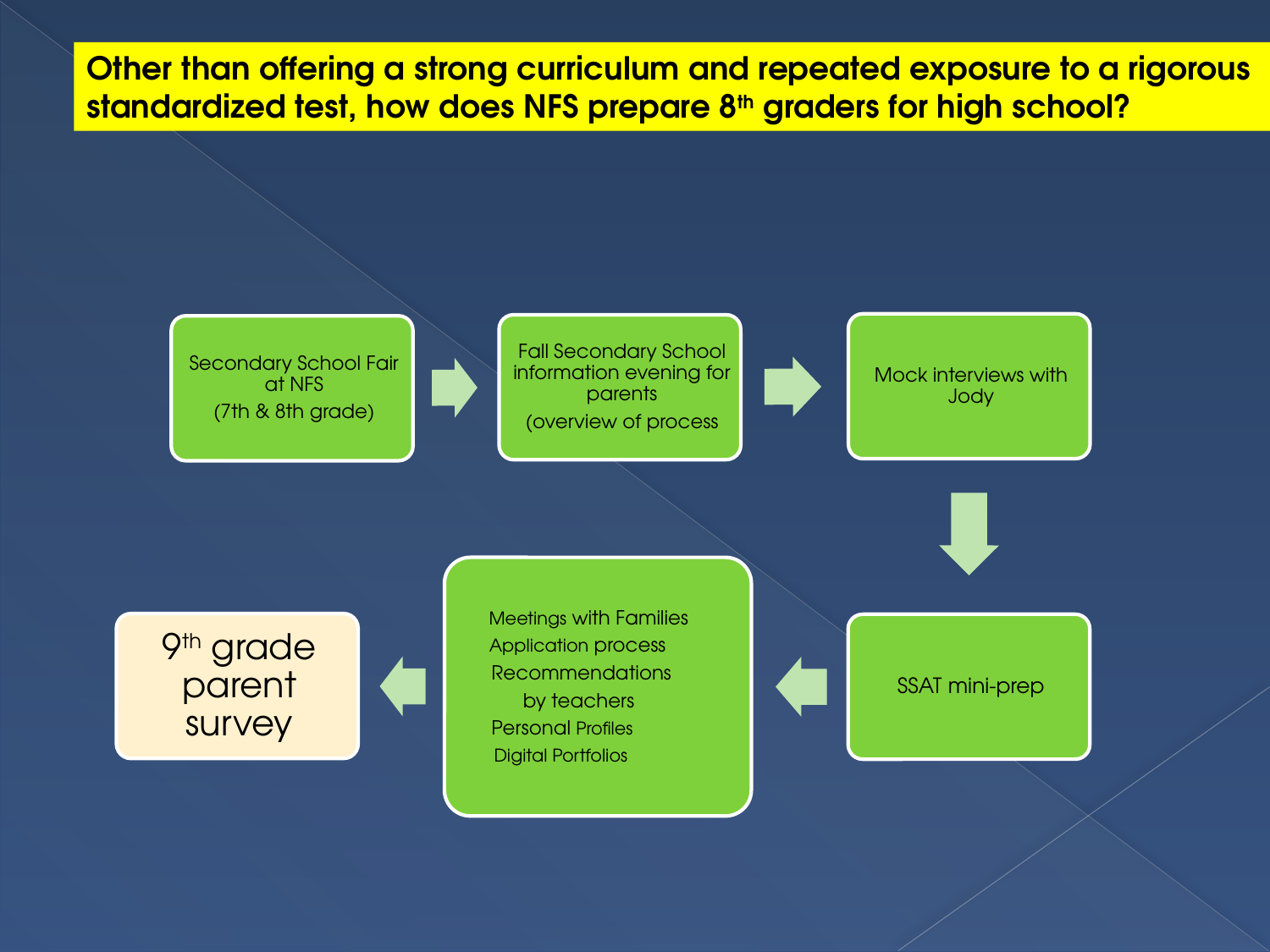

Other than offering a strong curriculum and repeated exposure to a rigorous standardized test, how does NFS prepare 8th graders for high school?
Secondary School Fair at NFS
(7th & 8th grade)

Fall Secondary School information evening for parents
(overview of process

Mock interviews with Jody

SSAT mini-prep

     Meetings with Families
     Application process
     Recommendations
           by teachers
     Personal Profiles
      Digital Portfolios

9th grade parent survey